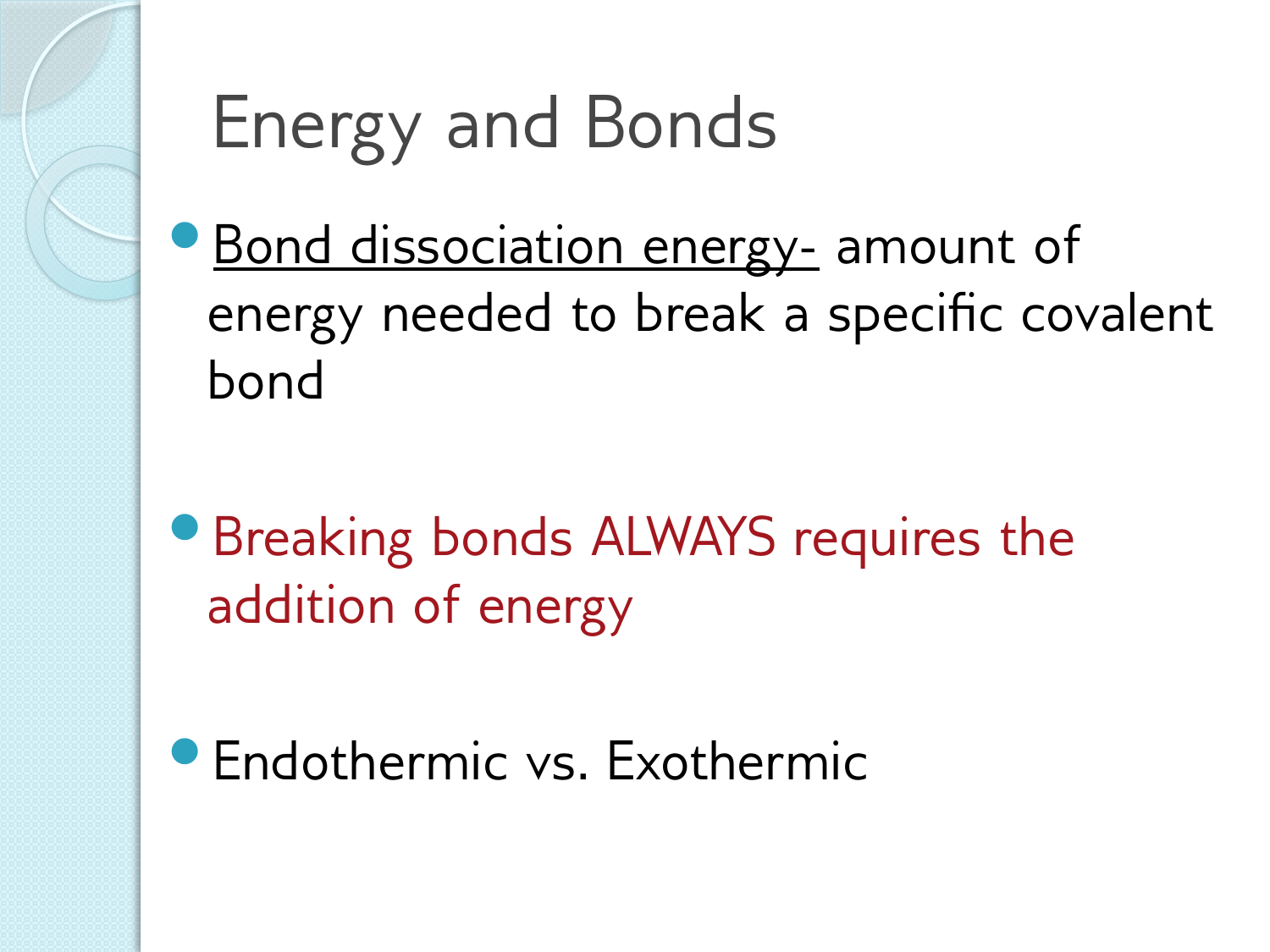

# Energy and Bonds
Bond dissociation energy- amount of energy needed to break a specific covalent bond

Breaking bonds ALWAYS requires the addition of energy

Endothermic vs. Exothermic